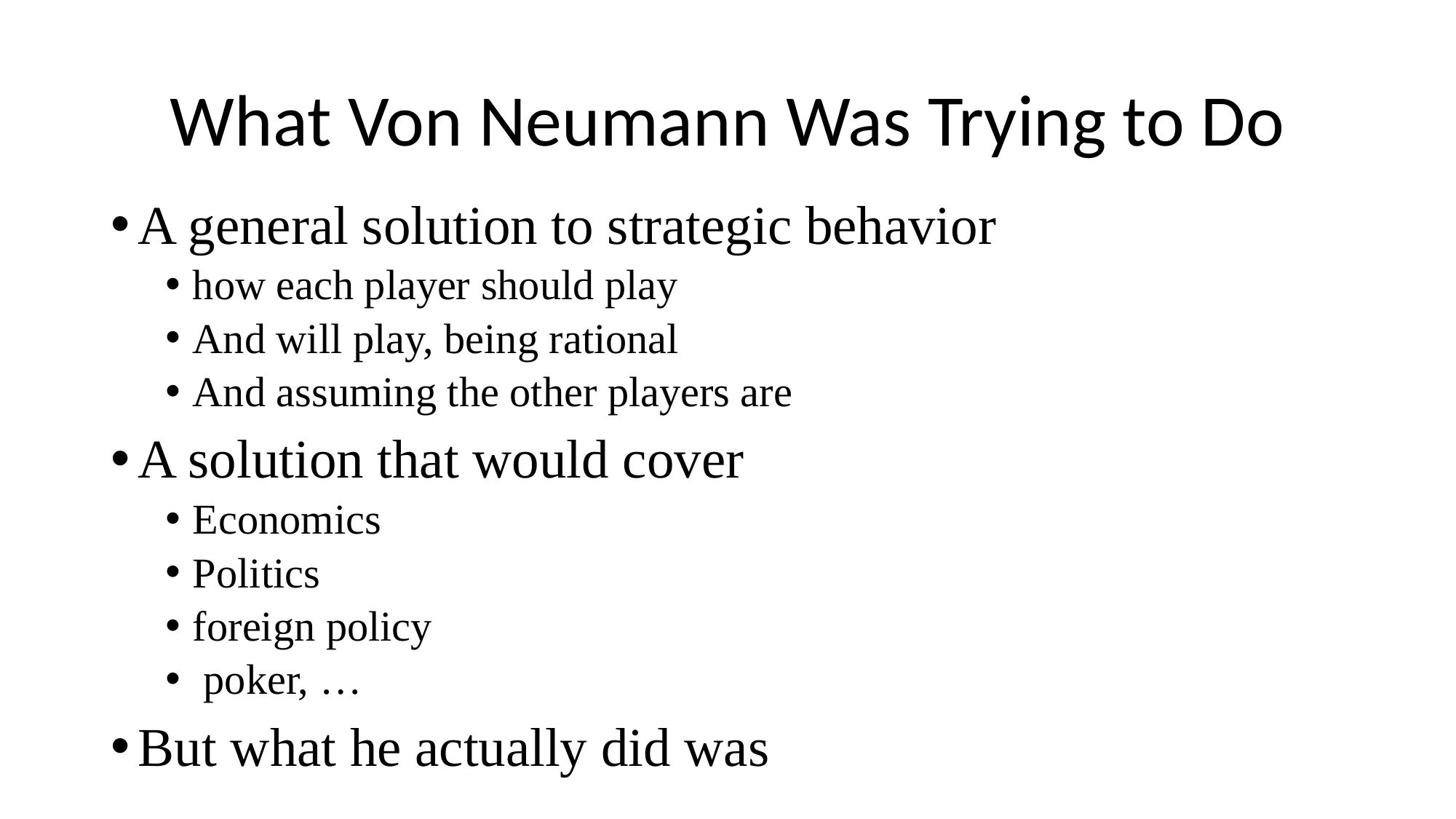

# What Von Neumann Was Trying to Do
A general solution to strategic behavior
how each player should play
And will play, being rational
And assuming the other players are
A solution that would cover
Economics
Politics
foreign policy
 poker, …
But what he actually did was